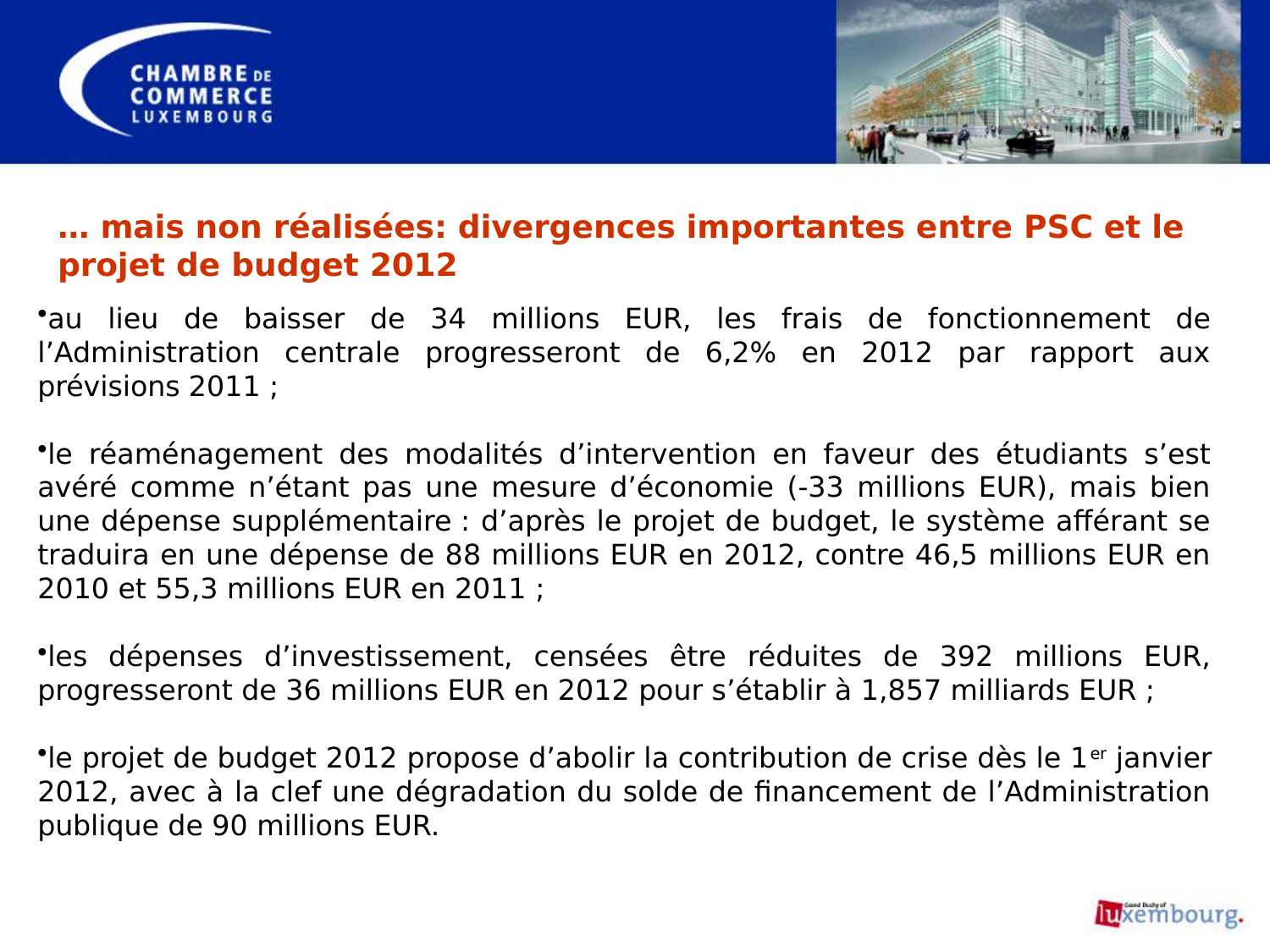

# … mais non réalisées: divergences importantes entre PSC et le projet de budget 2012

au lieu de baisser de 34 millions EUR, les frais de fonctionnement de l’Administration centrale progresseront de 6,2% en 2012 par rapport aux prévisions 2011 ;

le réaménagement des modalités d’intervention en faveur des étudiants s’est avéré comme n’étant pas une mesure d’économie (-33 millions EUR), mais bien une dépense supplémentaire : d’après le projet de budget, le système afférant se traduira en une dépense de 88 millions EUR en 2012, contre 46,5 millions EUR en 2010 et 55,3 millions EUR en 2011 ;

les dépenses d’investissement, censées être réduites de 392 millions EUR, progresseront de 36 millions EUR en 2012 pour s’établir à 1,857 milliards EUR ;

le projet de budget 2012 propose d’abolir la contribution de crise dès le 1er janvier 2012, avec à la clef une dégradation du solde de financement de l’Administration publique de 90 millions EUR.